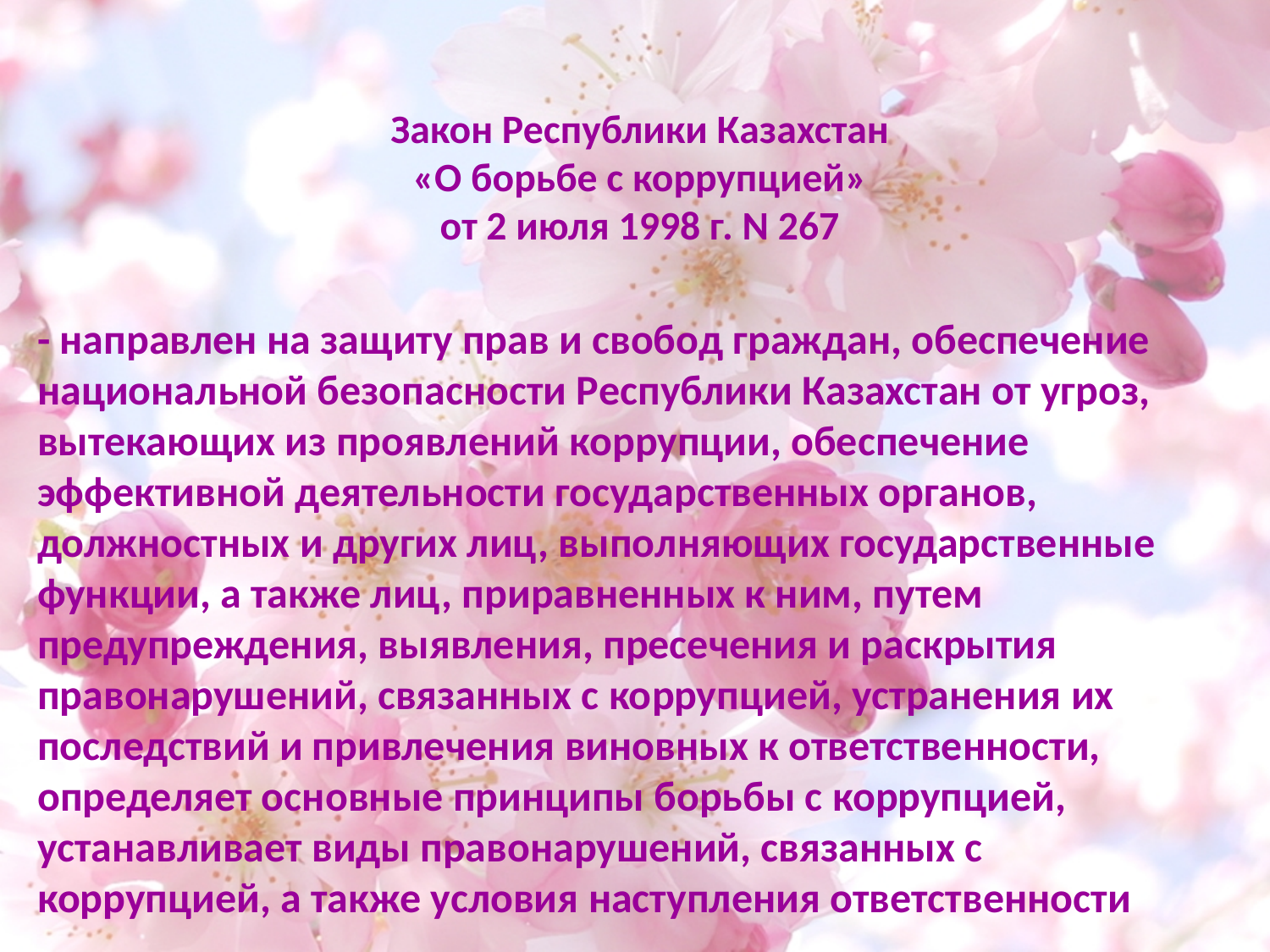

# Закон Республики Казахстан «О борьбе с коррупцией» от 2 июля 1998 г. N 267
- направлен на защиту прав и свобод граждан, обеспечение национальной безопасности Республики Казахстан от угроз, вытекающих из проявлений коррупции, обеспечение эффективной деятельности государственных органов, должностных и других лиц, выполняющих государственные функции, а также лиц, приравненных к ним, путем предупреждения, выявления, пресечения и раскрытия правонарушений, связанных с коррупцией, устранения их последствий и привлечения виновных к ответственности, определяет основные принципы борьбы с коррупцией, устанавливает виды правонарушений, связанных с коррупцией, а также условия наступления ответственности